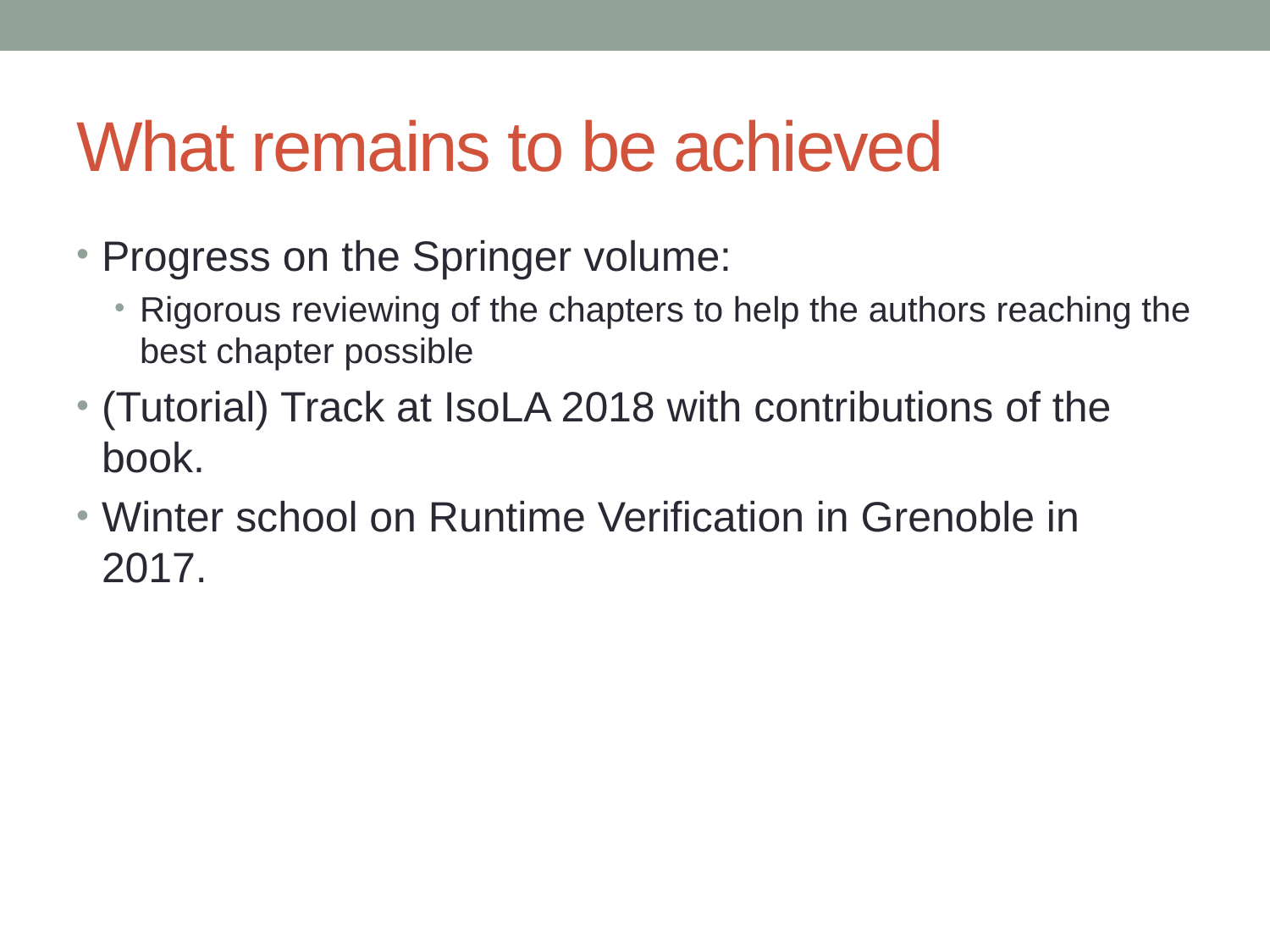

# What remains to be achieved
Progress on the Springer volume:
Rigorous reviewing of the chapters to help the authors reaching the best chapter possible
(Tutorial) Track at IsoLA 2018 with contributions of the book.
Winter school on Runtime Verification in Grenoble in 2017.